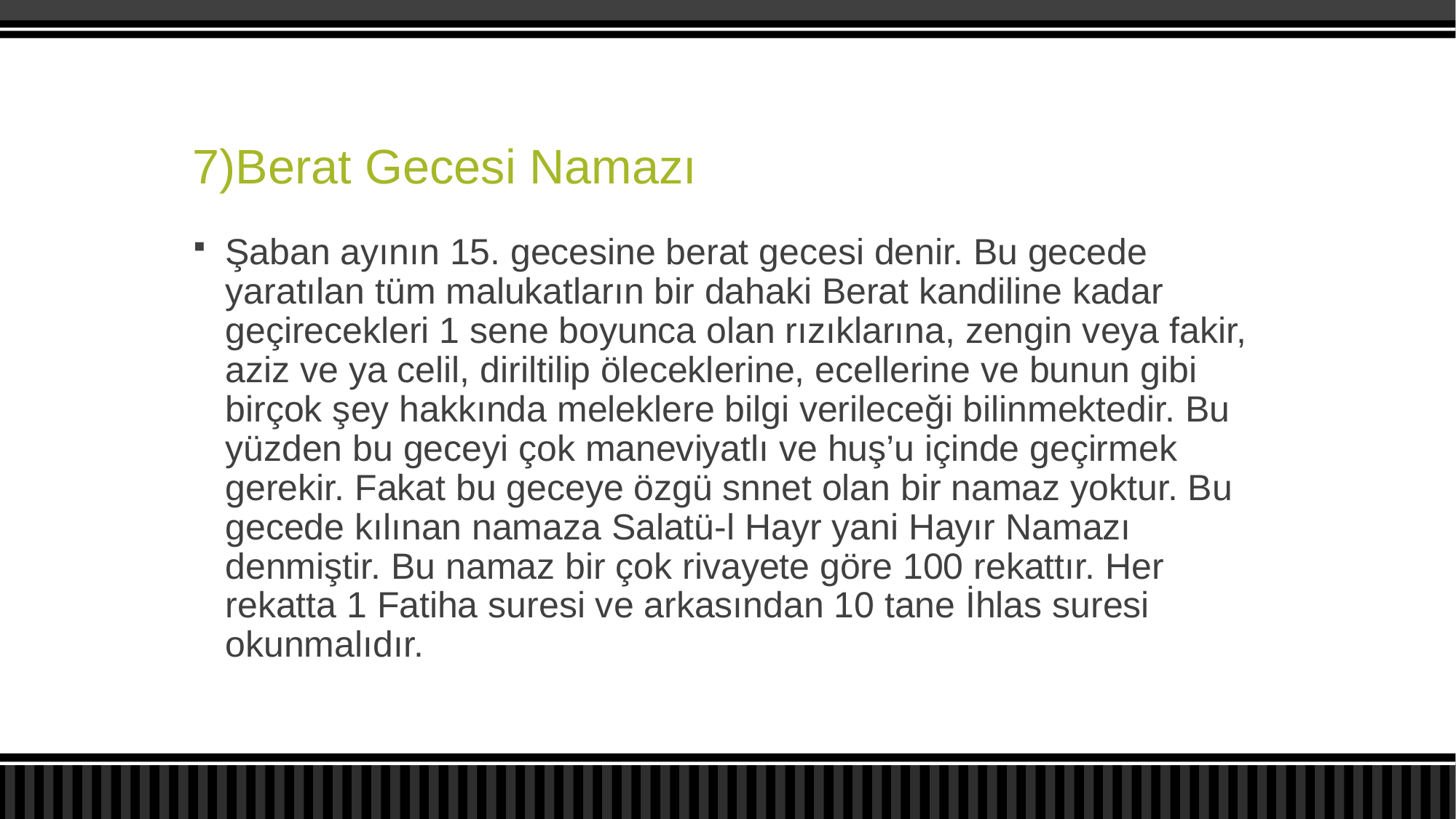

# 7)Berat Gecesi Namazı
Şaban ayının 15. gecesine berat gecesi denir. Bu gecede yaratılan tüm malukatların bir dahaki Berat kandiline kadar geçirecekleri 1 sene boyunca olan rızıklarına, zengin veya fakir, aziz ve ya celil, diriltilip öleceklerine, ecellerine ve bunun gibi birçok şey hakkında meleklere bilgi verileceği bilinmektedir. Bu yüzden bu geceyi çok maneviyatlı ve huş’u içinde geçirmek gerekir. Fakat bu geceye özgü snnet olan bir namaz yoktur. Bu gecede kılınan namaza Salatü-l Hayr yani Hayır Namazı denmiştir. Bu namaz bir çok rivayete göre 100 rekattır. Her rekatta 1 Fatiha suresi ve arkasından 10 tane İhlas suresi okunmalıdır.